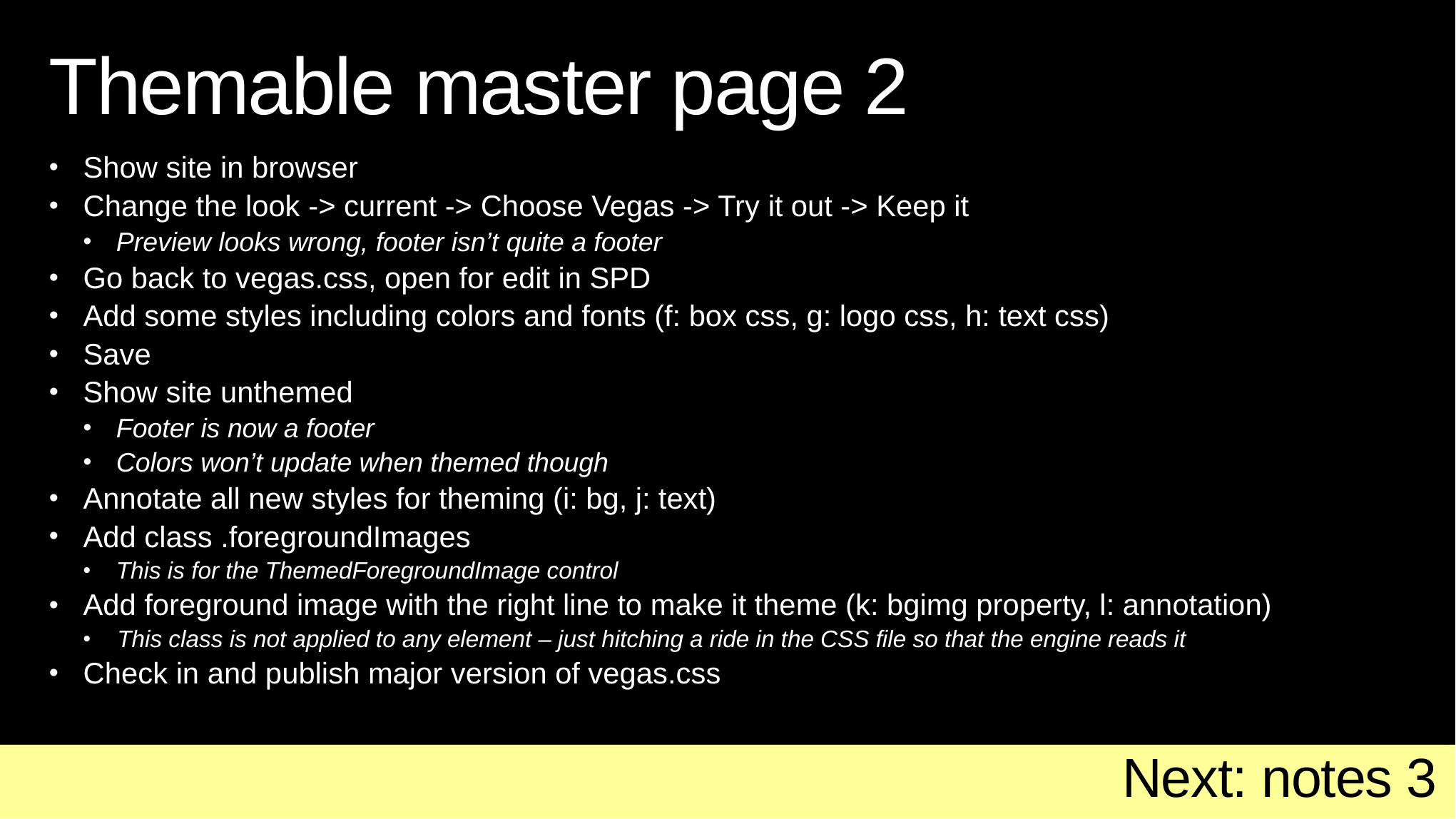

# Themable master page 2
Show site in browser
Change the look -> current -> Choose Vegas -> Try it out -> Keep it
Preview looks wrong, footer isn’t quite a footer
Go back to vegas.css, open for edit in SPD
Add some styles including colors and fonts (f: box css, g: logo css, h: text css)
Save
Show site unthemed
Footer is now a footer
Colors won’t update when themed though
Annotate all new styles for theming (i: bg, j: text)
Add class .foregroundImages
This is for the ThemedForegroundImage control
Add foreground image with the right line to make it theme (k: bgimg property, l: annotation)
This class is not applied to any element – just hitching a ride in the CSS file so that the engine reads it
Check in and publish major version of vegas.css
Next: notes 3